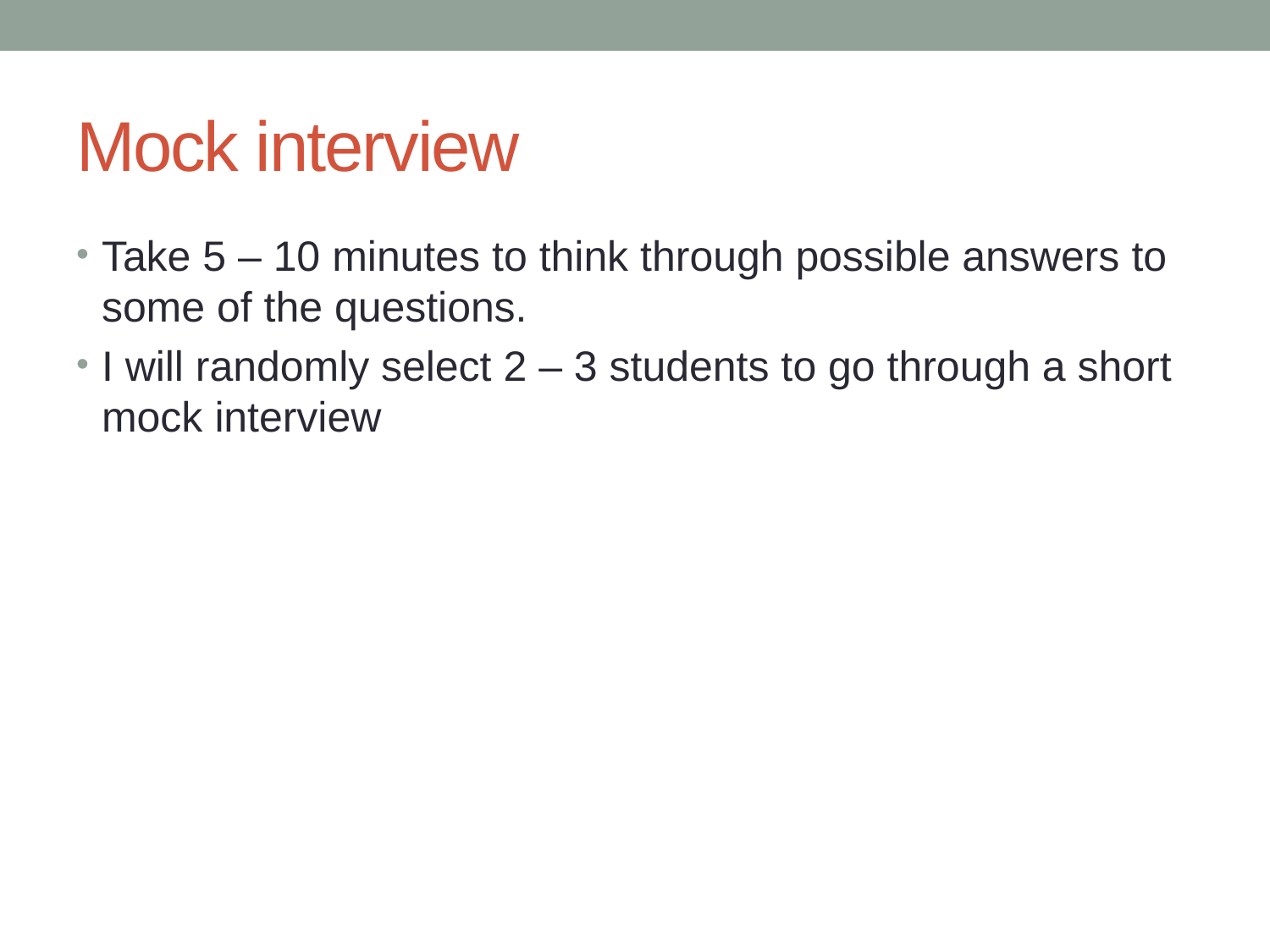

# Mock interview
Take 5 – 10 minutes to think through possible answers to some of the questions.
I will randomly select 2 – 3 students to go through a short mock interview